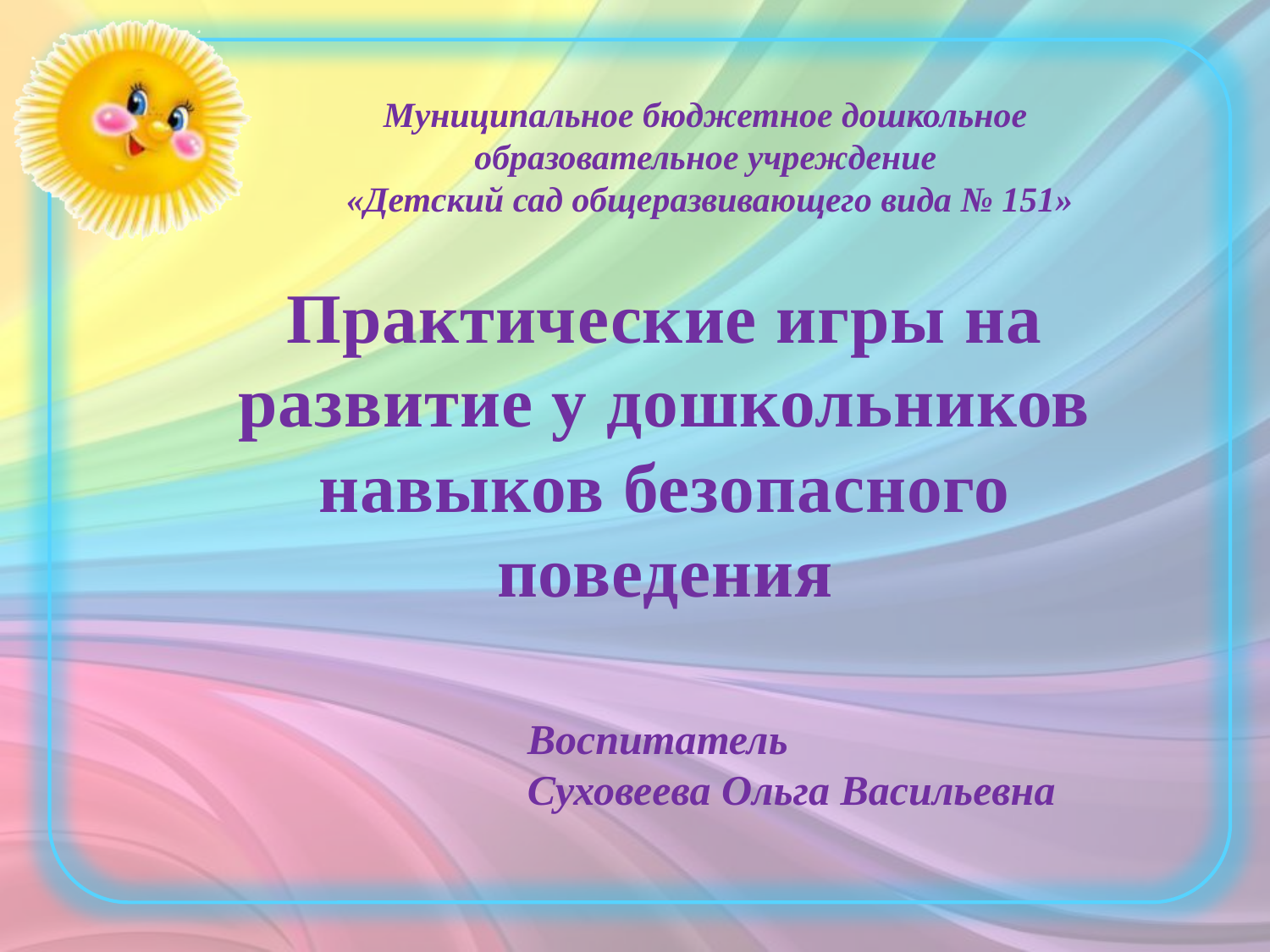

Муниципальное бюджетное дошкольное  образовательное учреждение
«Детский сад общеразвивающего вида № 151»
Практические игры на развитие у дошкольников навыков безопасного поведения
Воспитатель
Суховеева Ольга Васильевна